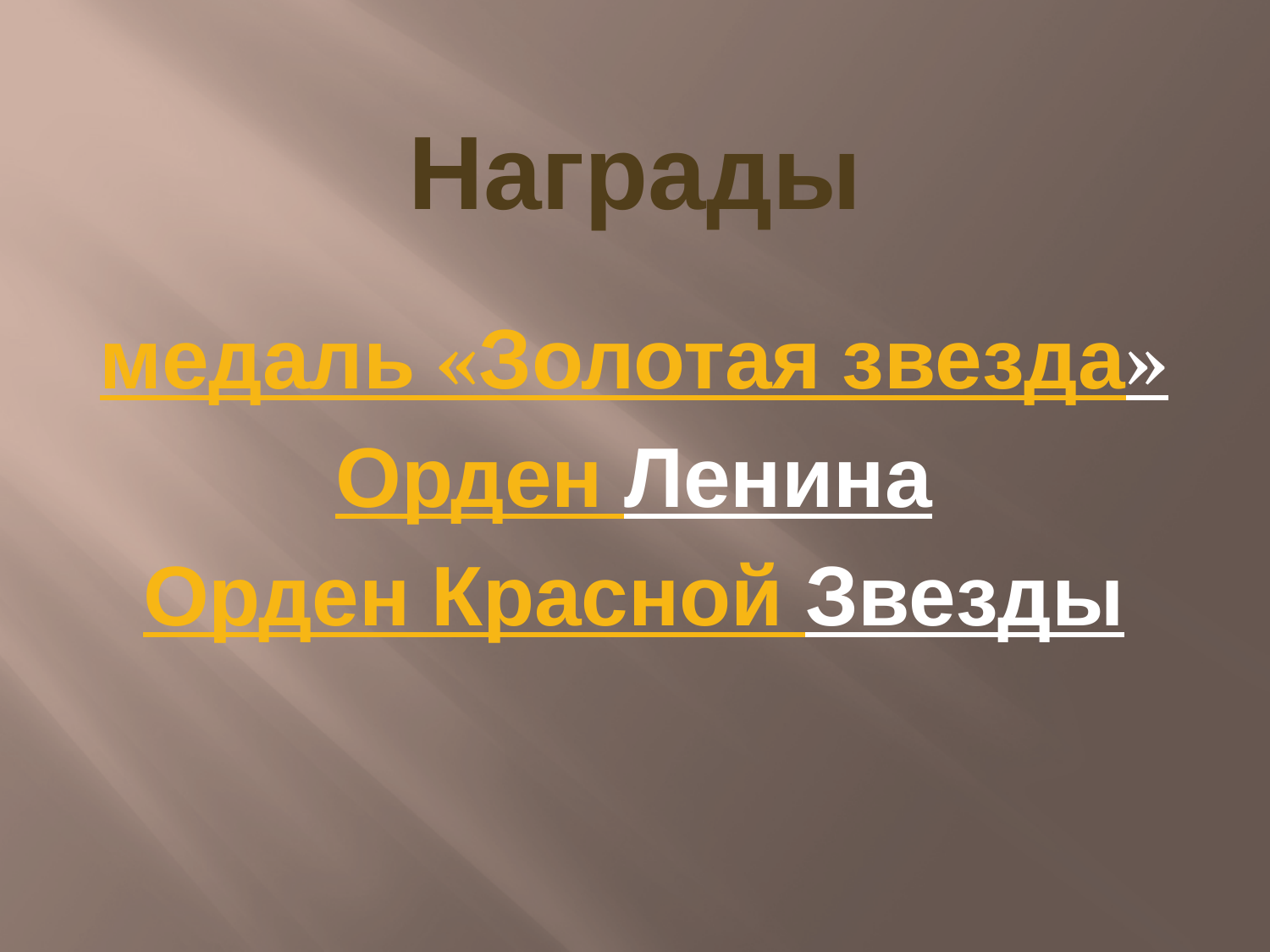

# Награды

медаль «Золотая звезда»
Орден Ленина
Орден Красной Звезды